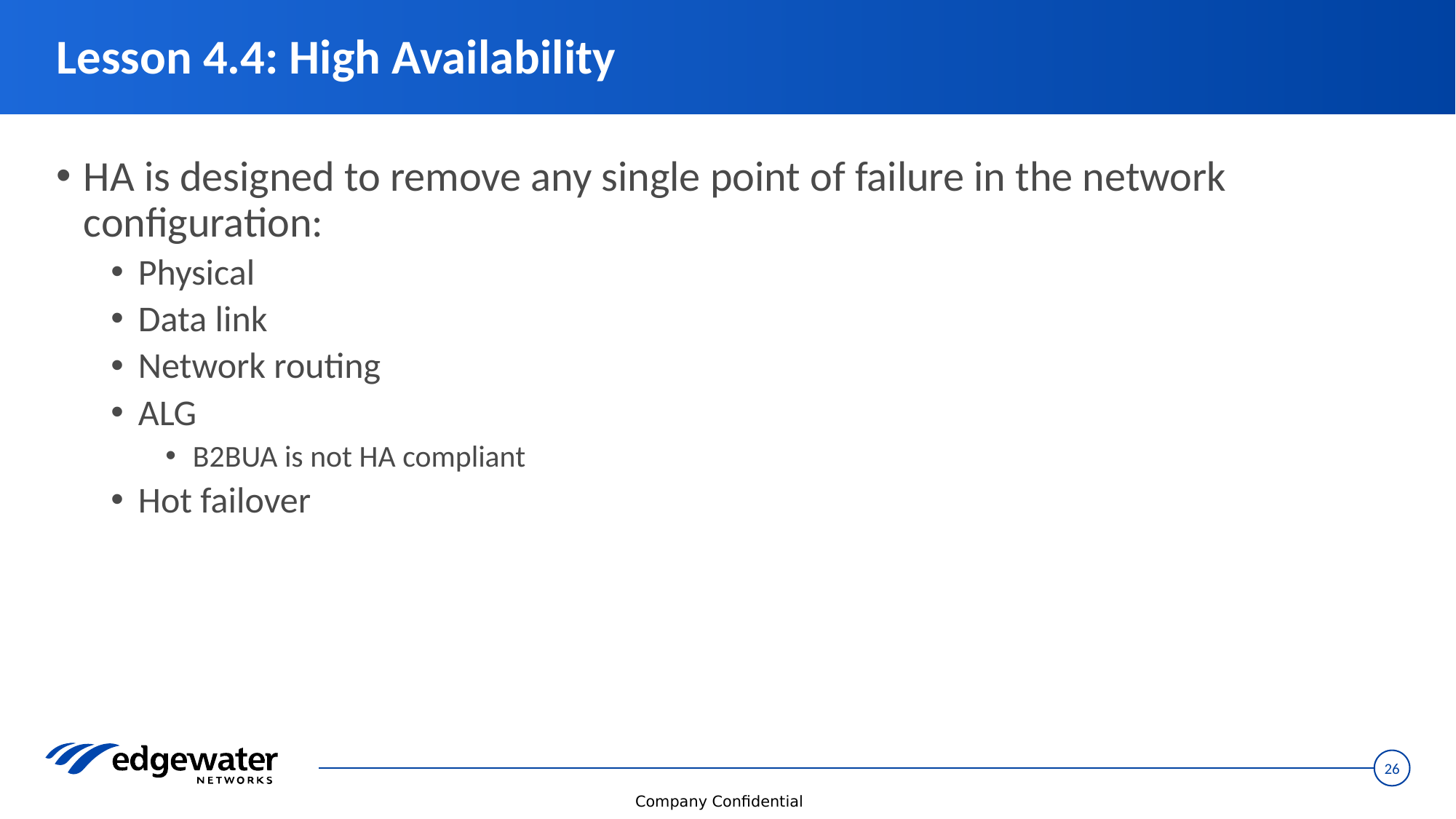

# Lesson 4.4: High Availability
HA is designed to remove any single point of failure in the network configuration:
Physical
Data link
Network routing
ALG
B2BUA is not HA compliant
Hot failover
Company Confidential